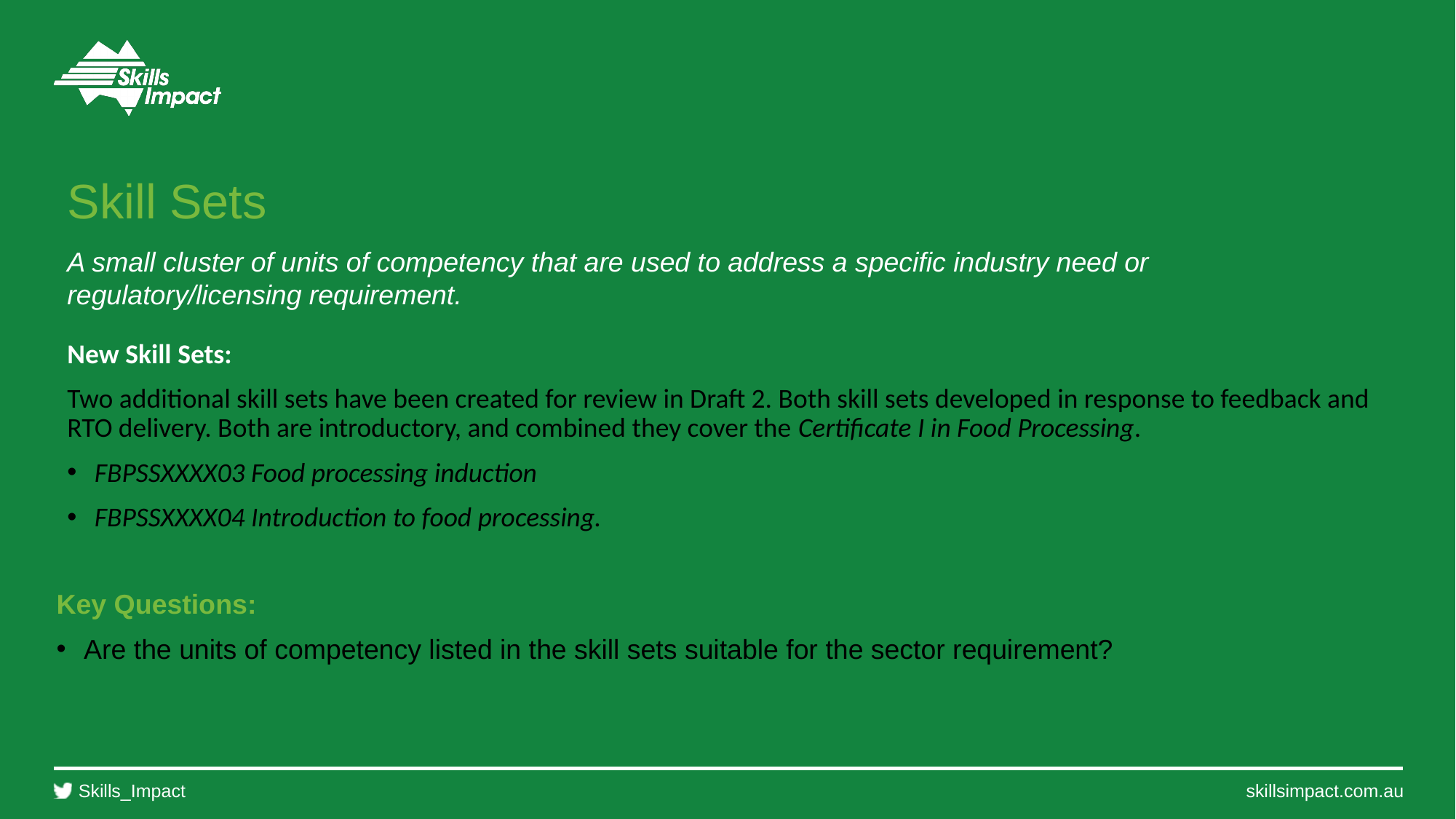

Skill Sets
A small cluster of units of competency that are used to address a specific industry need or regulatory/licensing requirement.
New Skill Sets:
Two additional skill sets have been created for review in Draft 2. Both skill sets developed in response to feedback and RTO delivery. Both are introductory, and combined they cover the Certificate I in Food Processing.
FBPSSXXXX03 Food processing induction
FBPSSXXXX04 Introduction to food processing.

Key Questions:
Are the units of competency listed in the skill sets suitable for the sector requirement?